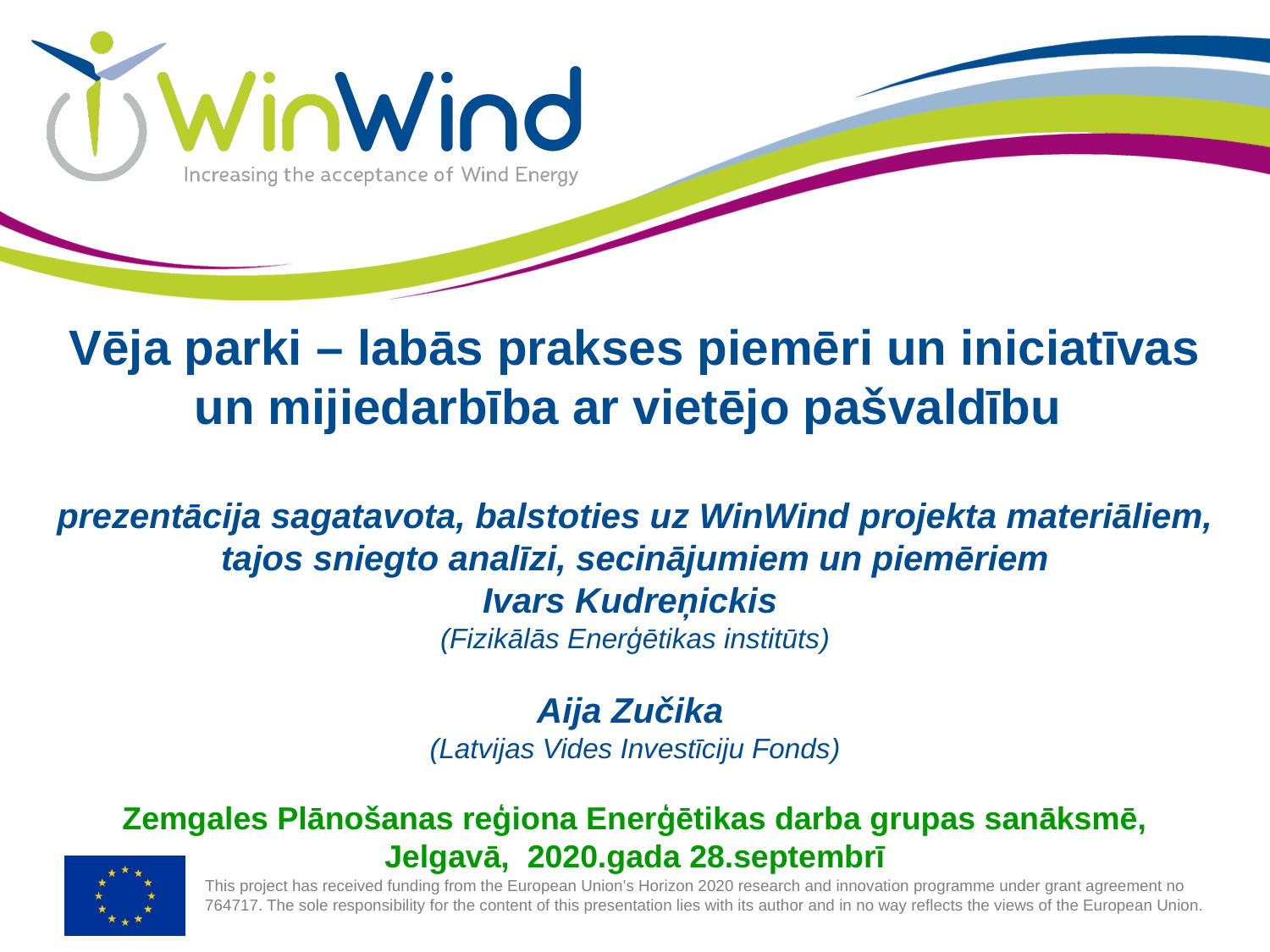

# Vēja parki – labās prakses piemēri un iniciatīvas un mijiedarbība ar vietējo pašvaldību prezentācija sagatavota, balstoties uz WinWind projekta materiāliem, tajos sniegto analīzi, secinājumiem un piemēriem Ivars Kudreņickis (Fizikālās Enerģētikas institūts) Aija Zučika (Latvijas Vides Investīciju Fonds) Zemgales Plānošanas reģiona Enerģētikas darba grupas sanāksmē, Jelgavā,  2020.gada 28.septembrī